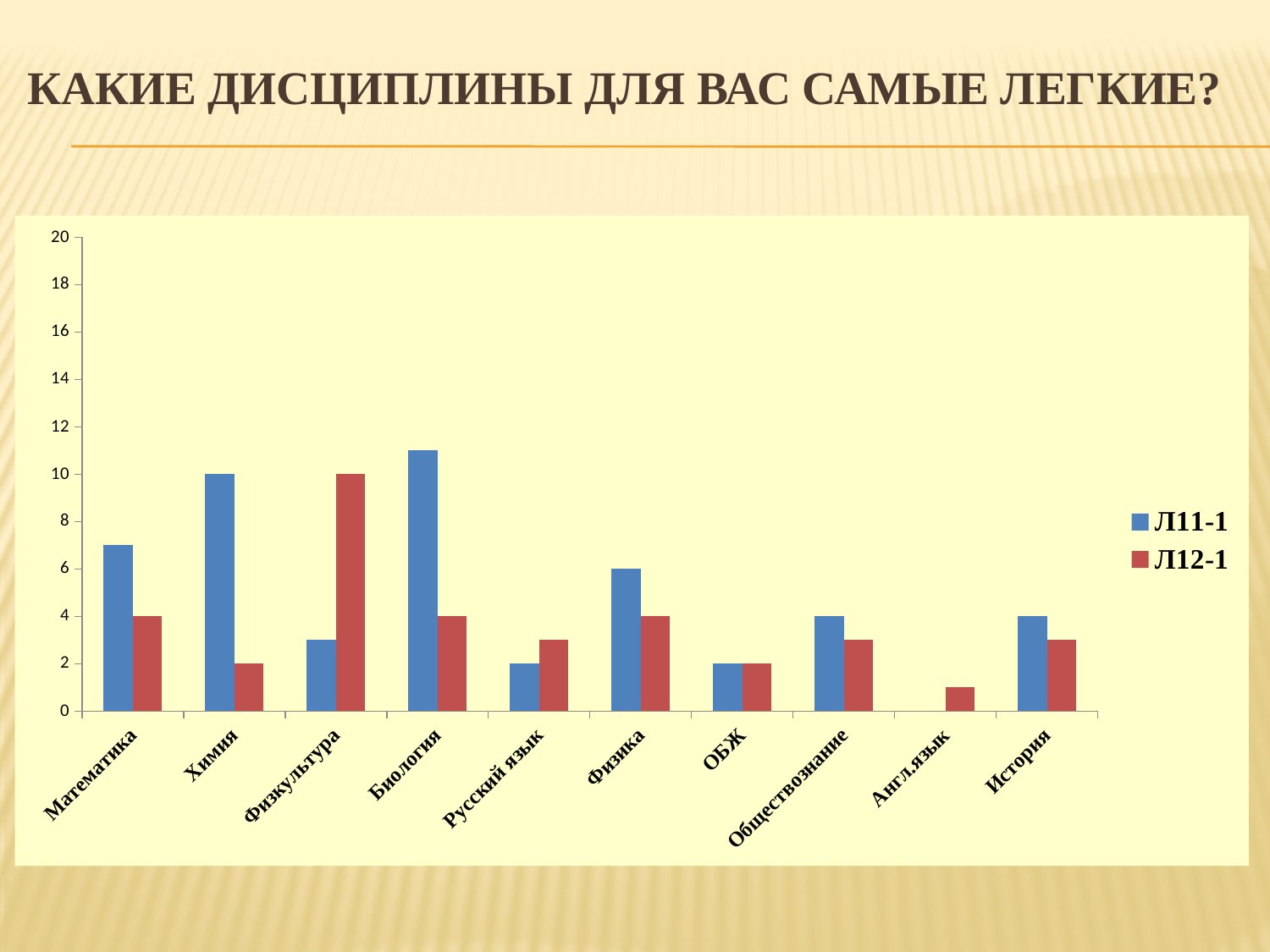

# Какие дисциплины для вас самые легкие?

### Chart

| Category | Л11-1 | Л12-1 |
|---|---|---|
| Математика | 7.0 | 4.0 |
| Химия | 10.0 | 2.0 |
| Физкультура | 3.0 | 10.0 |
| Биология | 11.0 | 4.0 |
| Русский язык | 2.0 | 3.0 |
| Физика | 6.0 | 4.0 |
| ОБЖ | 2.0 | 2.0 |
| Обществознание | 4.0 | 3.0 |
| Англ.язык | None | 1.0 |
| История | 4.0 | 3.0 |